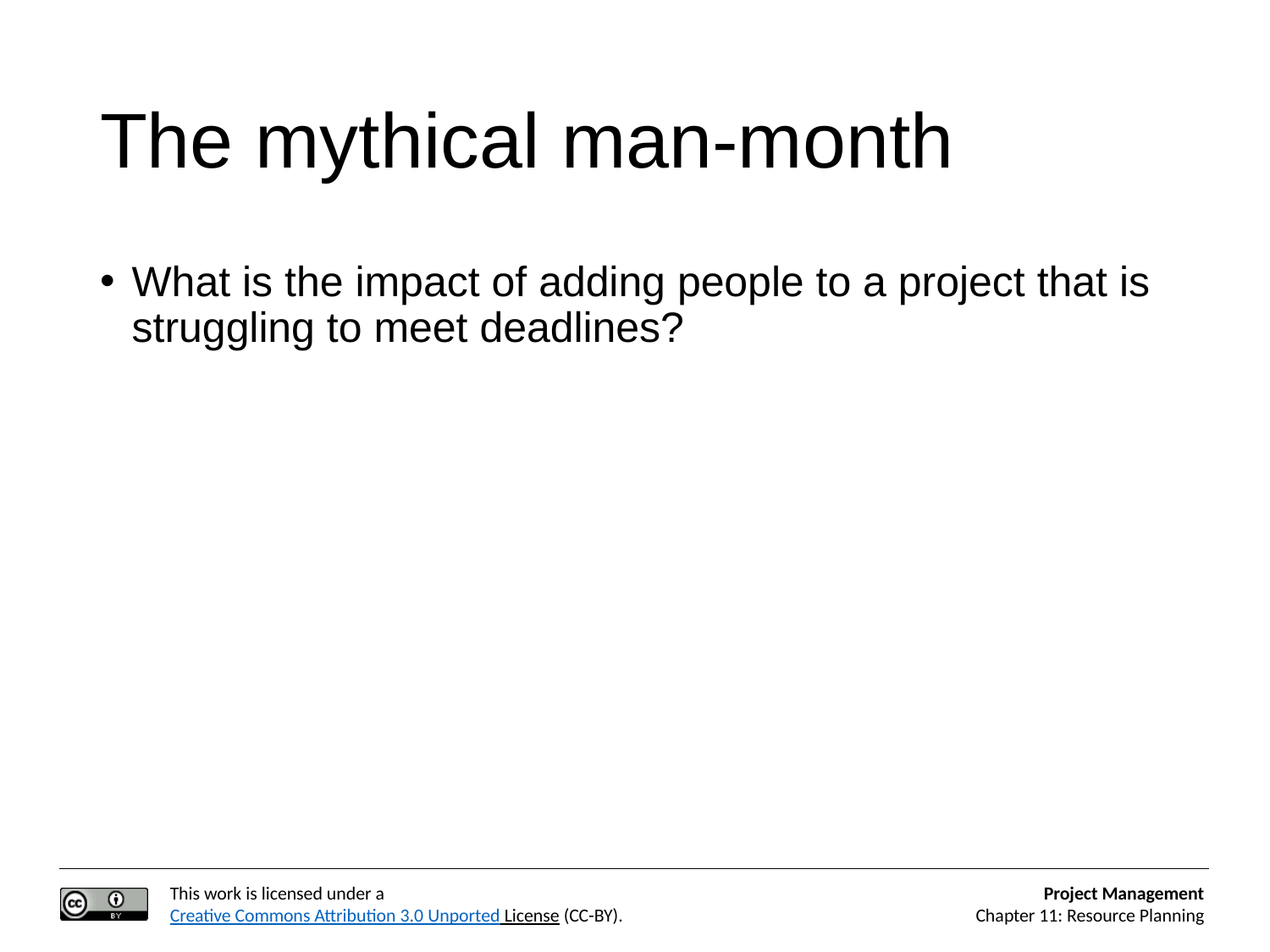

# The mythical man-month
What is the impact of adding people to a project that is struggling to meet deadlines?